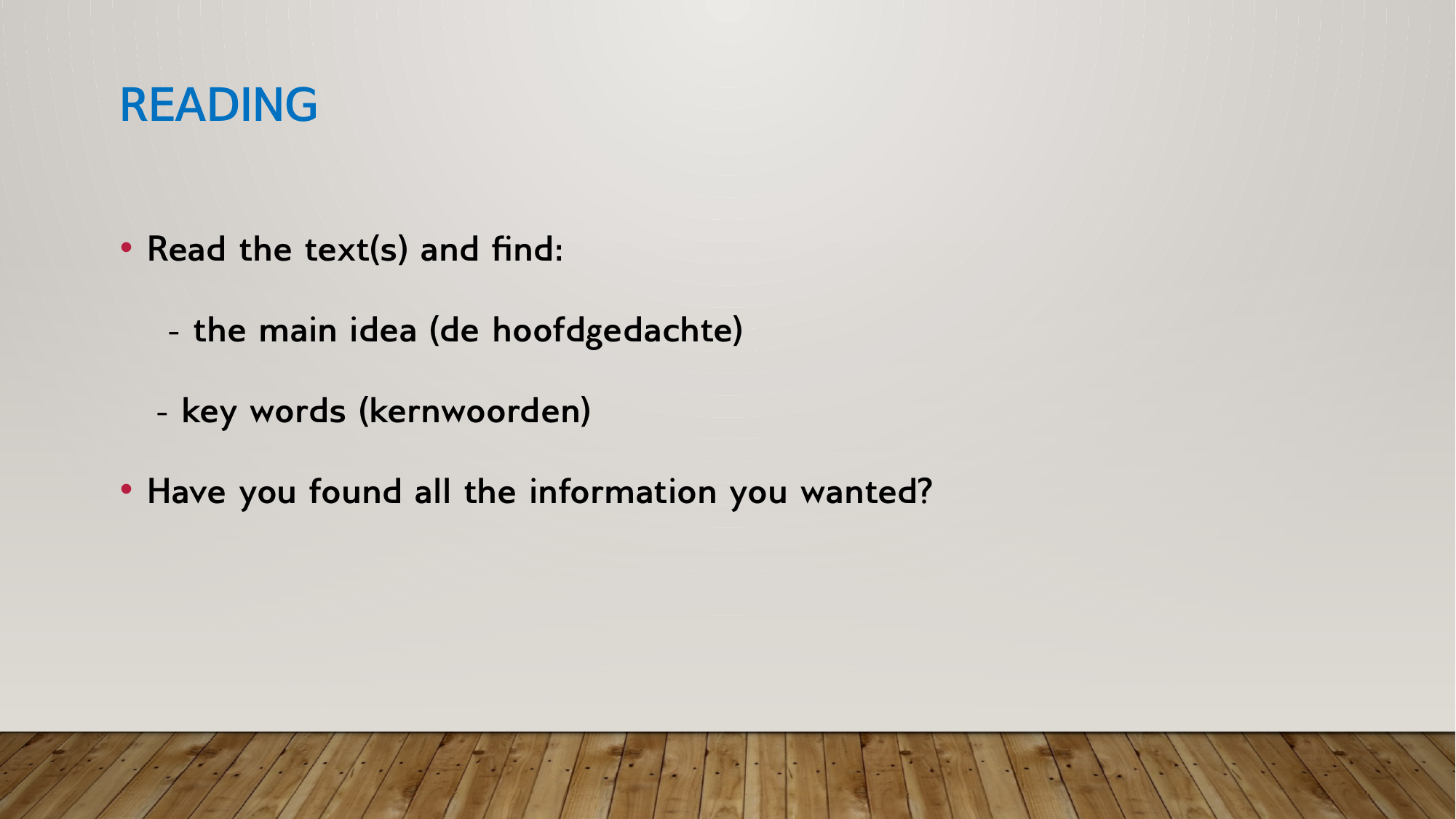

# reading
Read the text(s) and find:
    - the main idea (de hoofdgedachte)
   - key words (kernwoorden)
Have you found all the information you wanted?